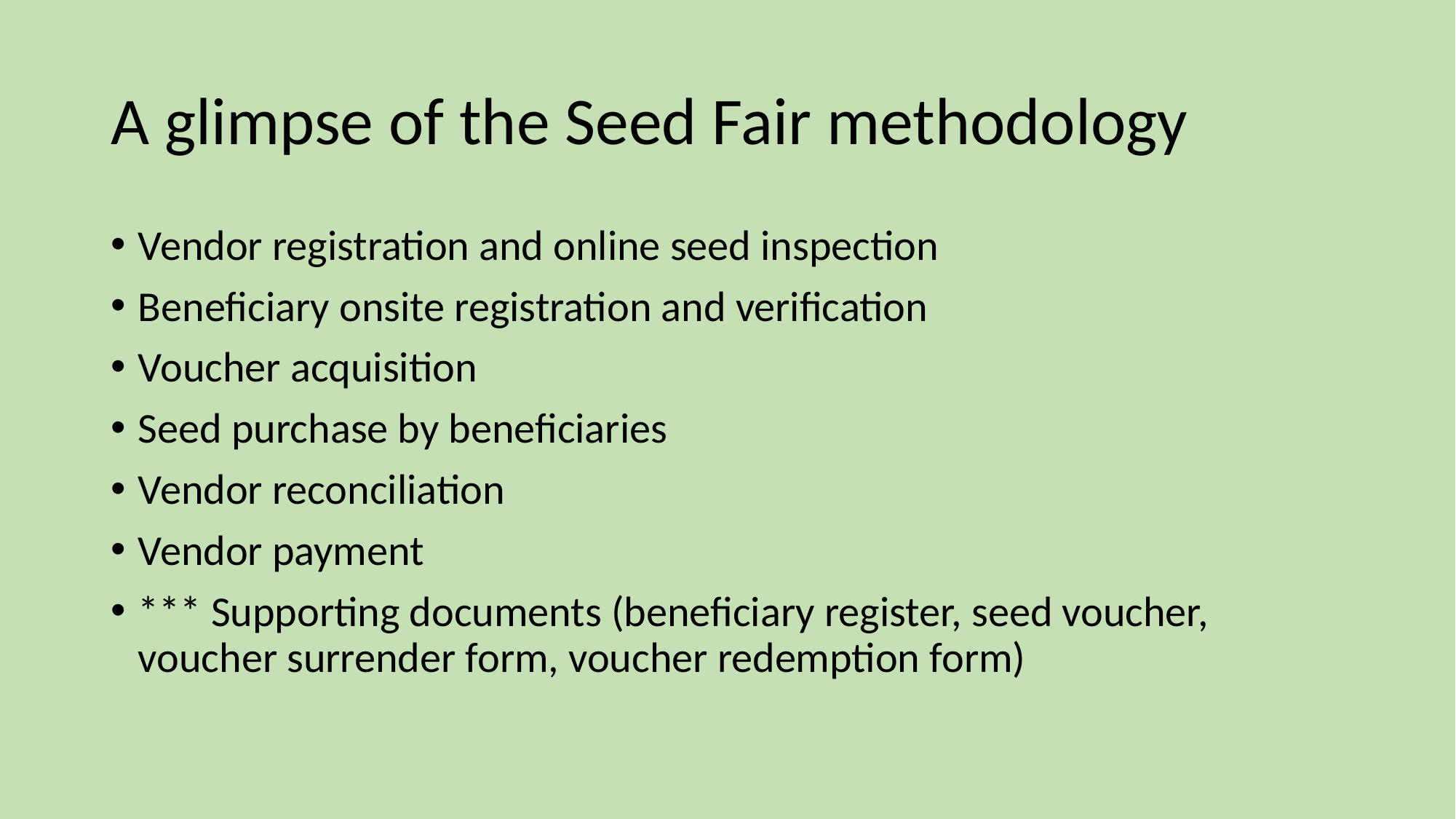

# A glimpse of the Seed Fair methodology
Vendor registration and online seed inspection
Beneficiary onsite registration and verification
Voucher acquisition
Seed purchase by beneficiaries
Vendor reconciliation
Vendor payment
*** Supporting documents (beneficiary register, seed voucher, voucher surrender form, voucher redemption form)